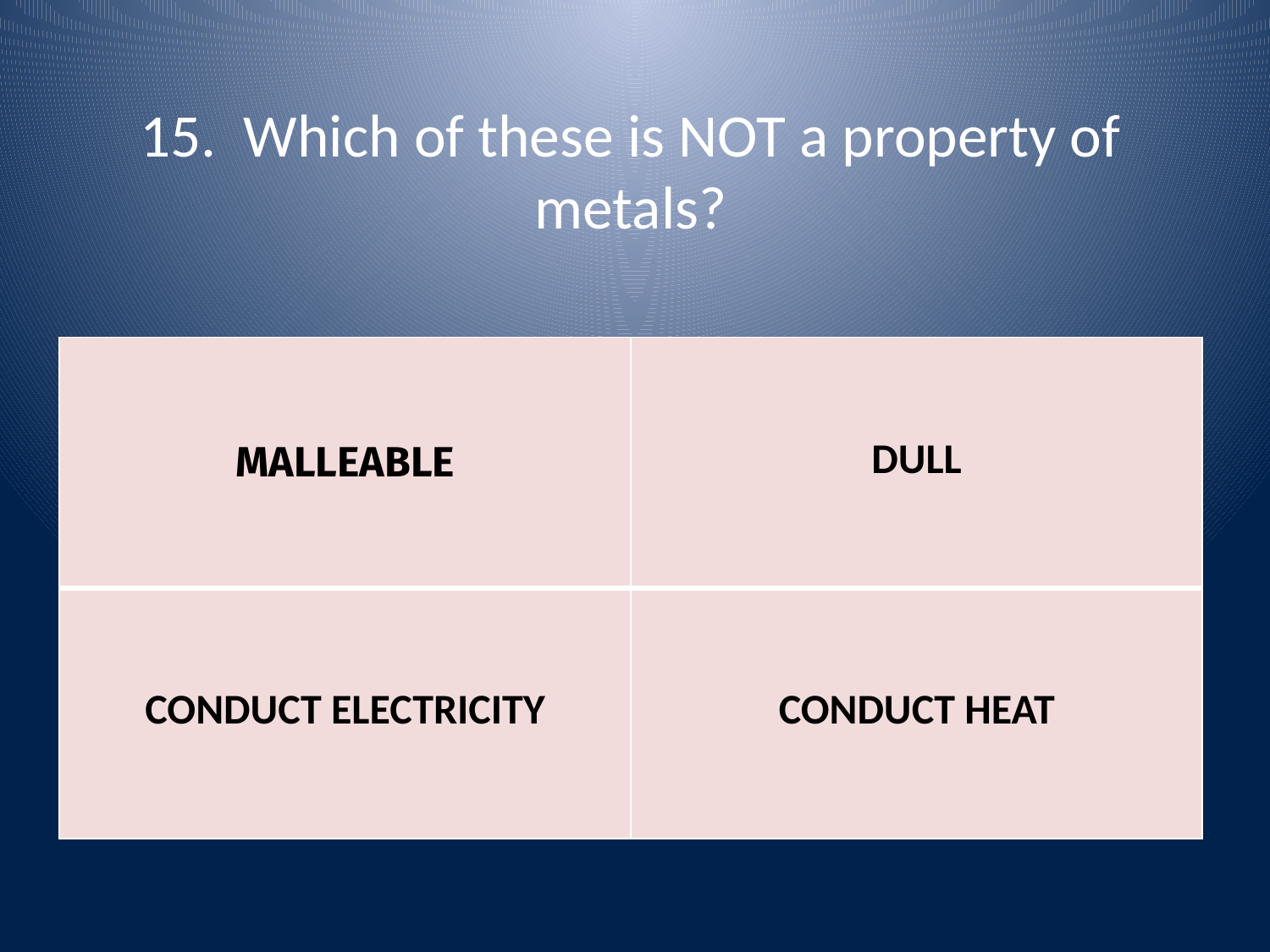

# 15.  Which of these is NOT a property of metals?
| MALLEABLE | DULL |
| --- | --- |
| CONDUCT ELECTRICITY | CONDUCT HEAT |